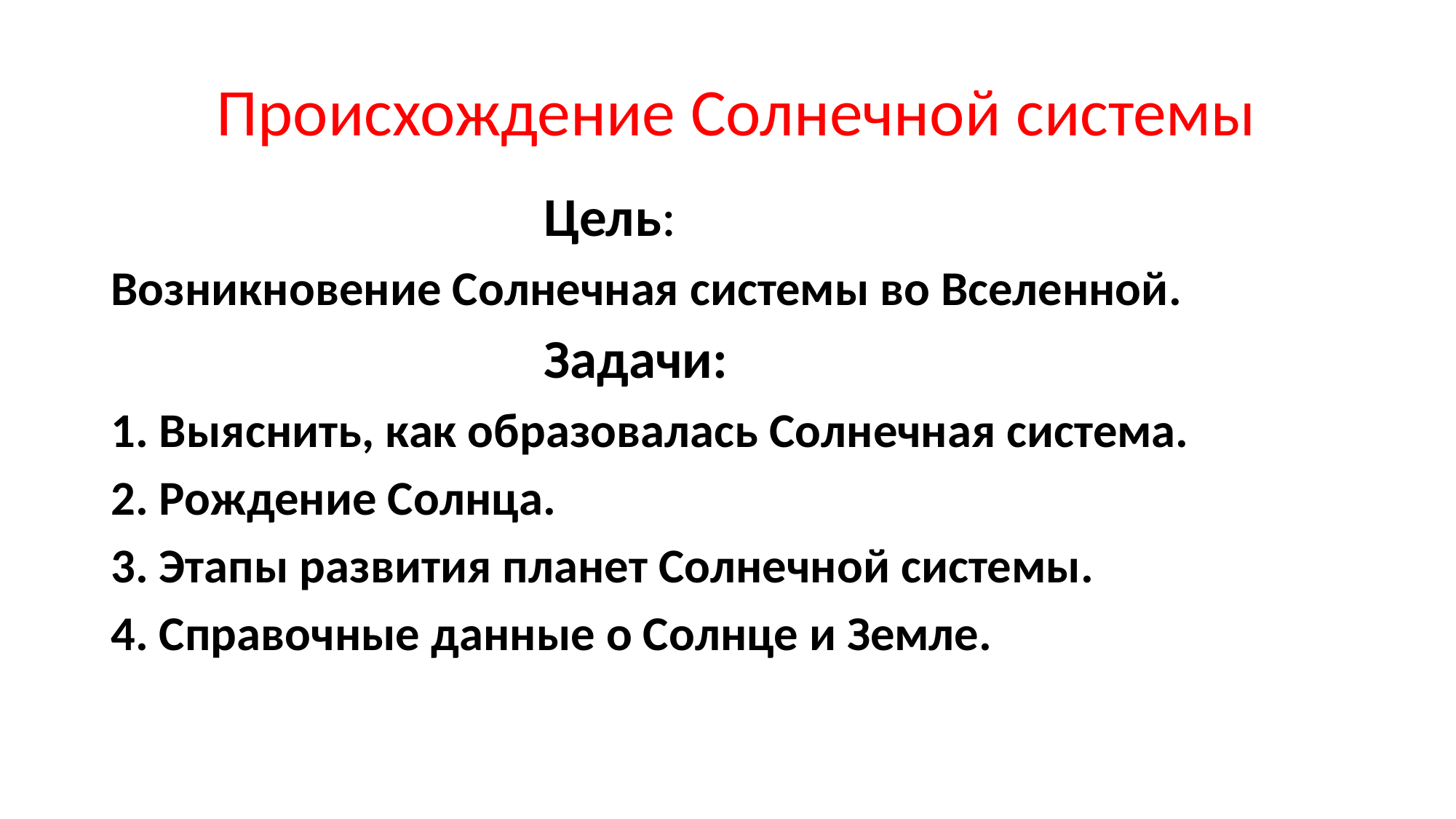

# Происхождение Солнечной системы
                                   Цель:
Возникновение Солнечная системы во Вселенной.
                                   Задачи:
1. Выяснить, как образовалась Солнечная система.
2. Рождение Солнца.
3. Этапы развития планет Солнечной системы.
4. Справочные данные о Солнце и Земле.